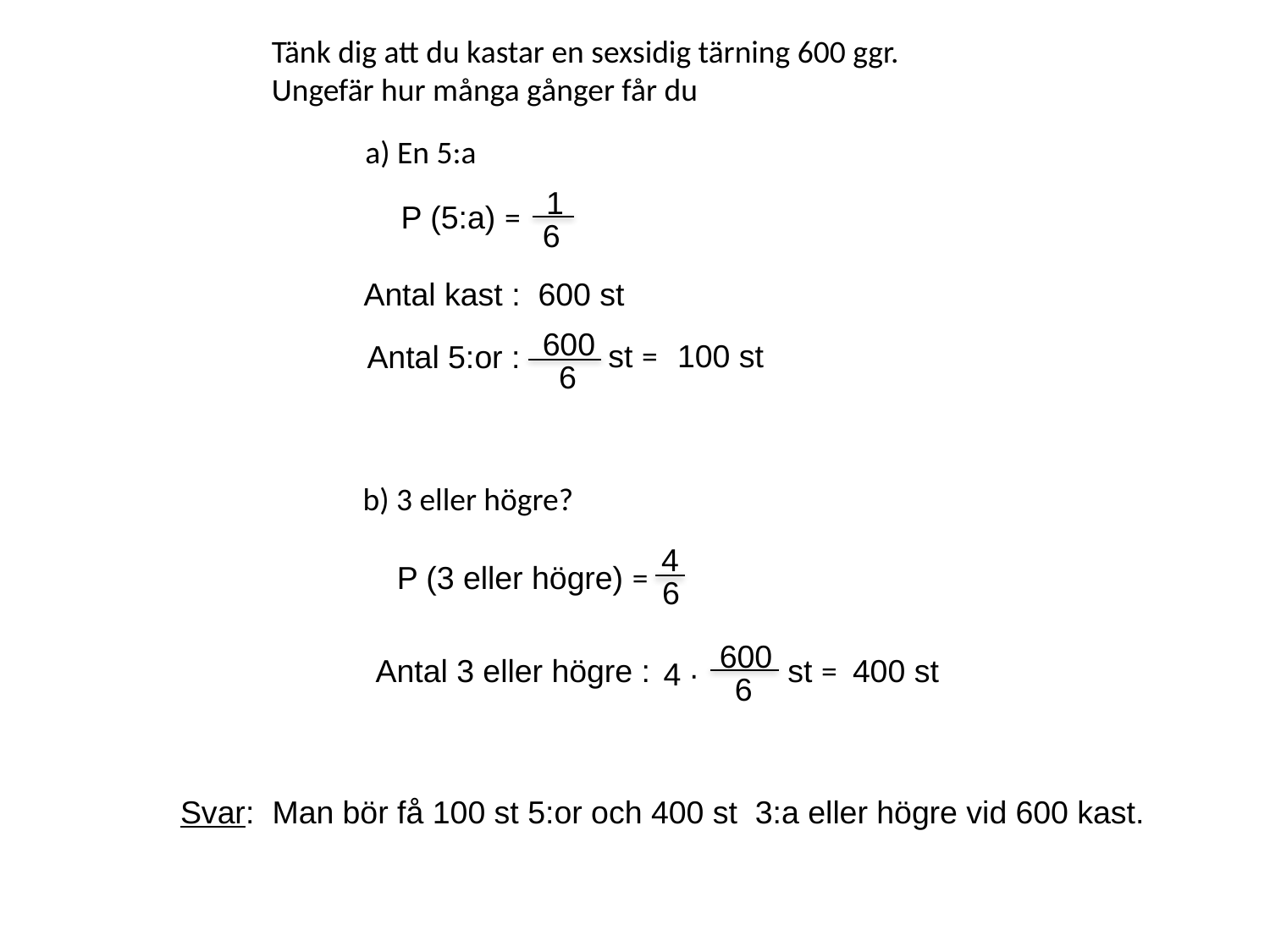

Tänk dig att du kastar en sexsidig tärning 600 ggr.
Ungefär hur många gånger får du
a) En 5:a
1
6
P (5:a) =
Antal kast :  600 st
600
6
st =
100 st
Antal 5:or :
b) 3 eller högre?
4
6
P (3 eller högre) =
600
6
st =
4 ∙
Antal 3 eller högre :
400 st
Svar:  Man bör få 100 st 5:or och 400 st  3:a eller högre vid 600 kast.